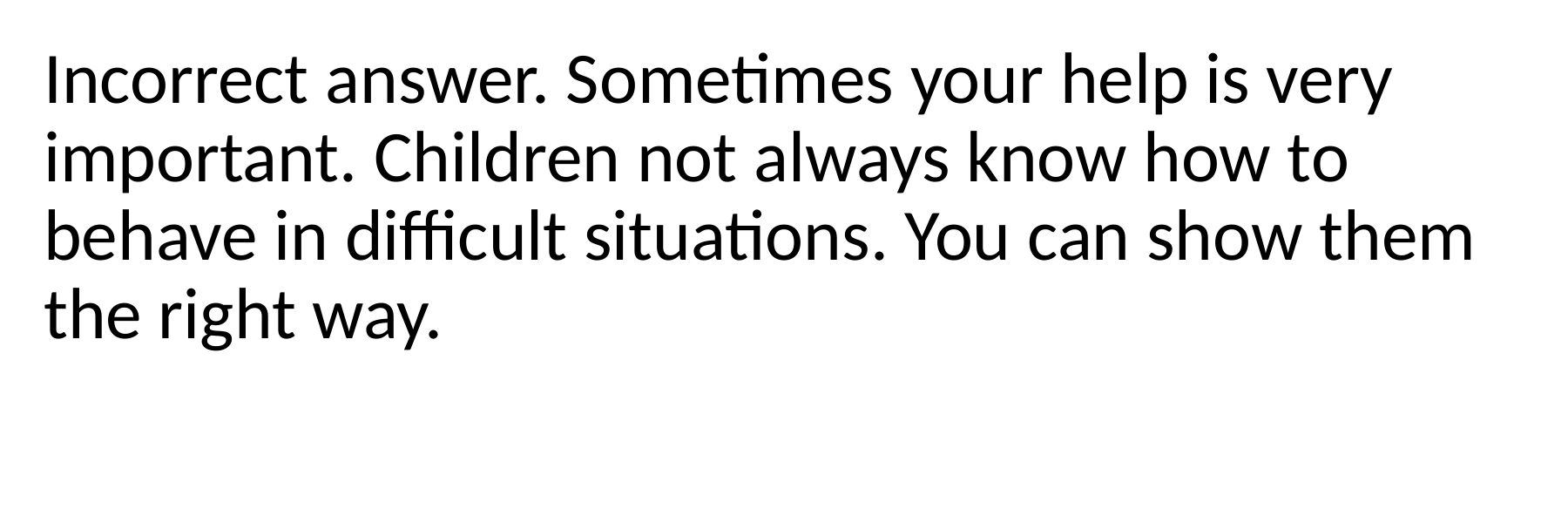

Incorrect answer. Sometimes your help is very important. Children not always know how to behave in difficult situations. You can show them the right way.